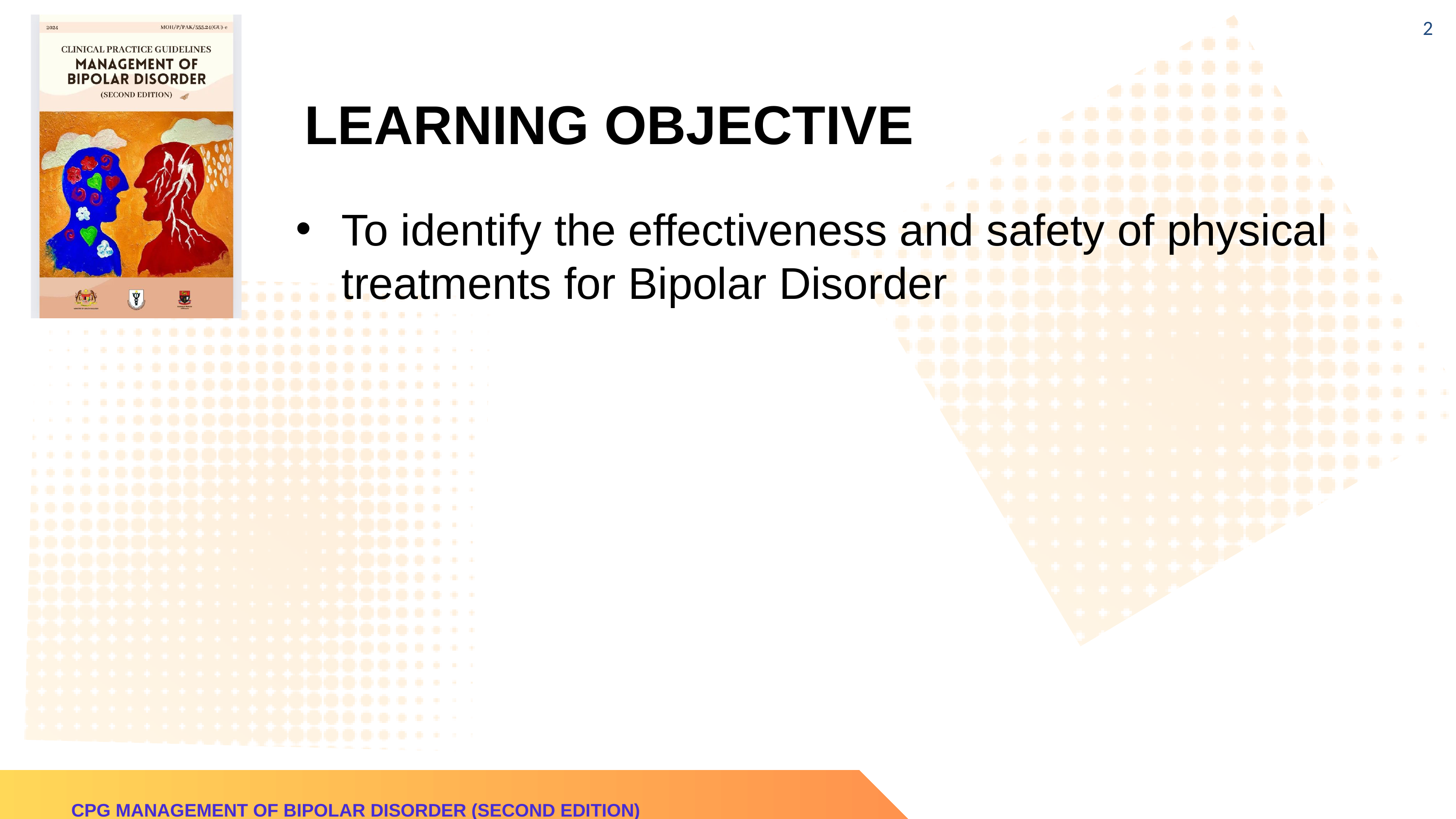

2

LEARNING OBJECTIVE

To identify the effectiveness and safety of physical treatments for Bipolar Disorder

CPG MANAGEMENT OF BIPOLAR DISORDER (SECOND EDITION)